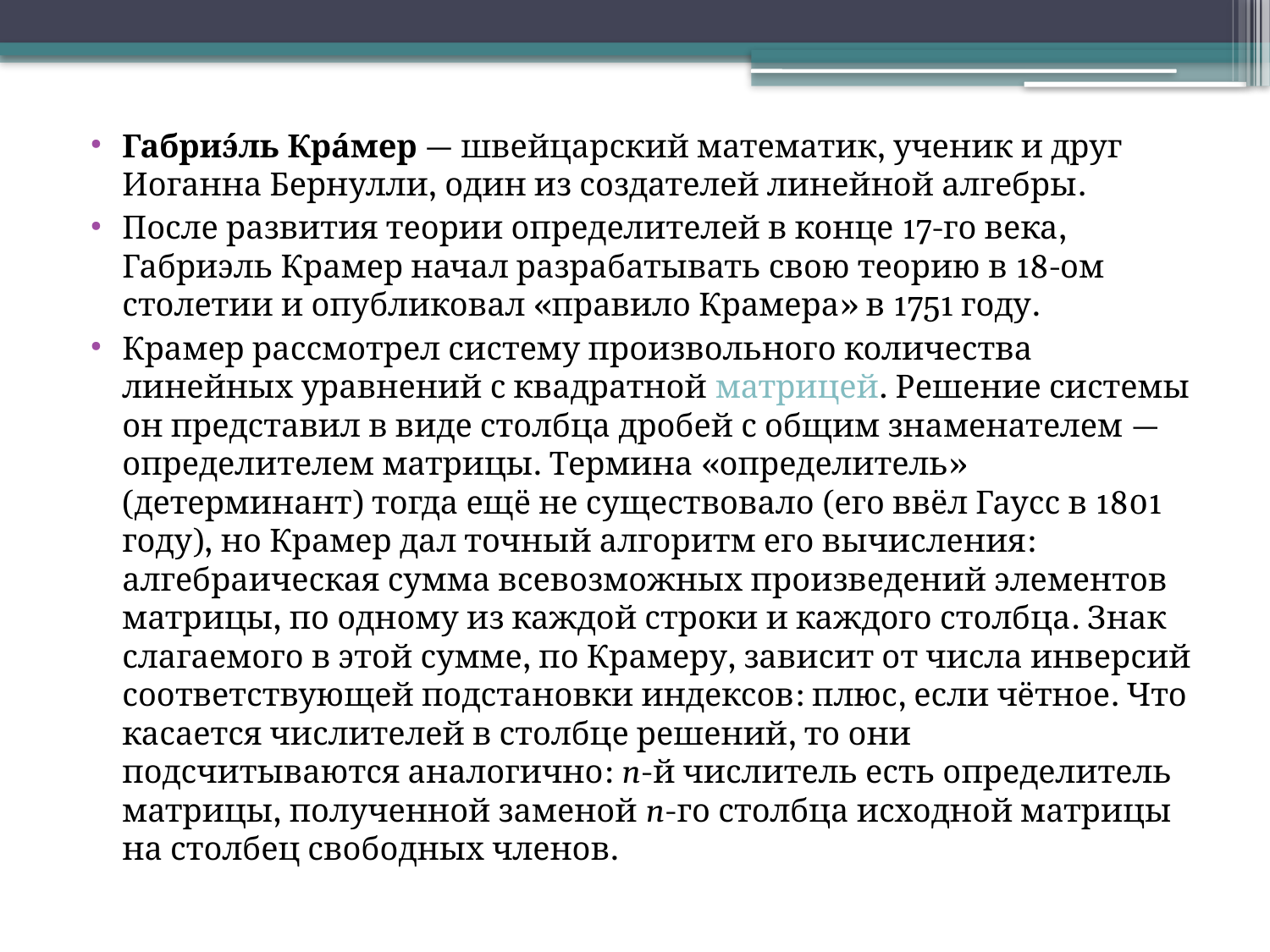

Габриэ́ль Кра́мер — швейцарский математик, ученик и друг Иоганна Бернулли, один из создателей линейной алгебры.
После развития теории определителей в конце 17-го века, Габриэль Крамер начал разрабатывать свою теорию в 18-ом столетии и опубликовал «правило Крамера» в 1751 году.
Крамер рассмотрел систему произвольного количества линейных уравнений с квадратной матрицей. Решение системы он представил в виде столбца дробей с общим знаменателем — определителем матрицы. Термина «определитель» (детерминант) тогда ещё не существовало (его ввёл Гаусс в 1801 году), но Крамер дал точный алгоритм его вычисления: алгебраическая сумма всевозможных произведений элементов матрицы, по одному из каждой строки и каждого столбца. Знак слагаемого в этой сумме, по Крамеру, зависит от числа инверсий соответствующей подстановки индексов: плюс, если чётное. Что касается числителей в столбце решений, то они подсчитываются аналогично: n-й числитель есть определитель матрицы, полученной заменой n-го столбца исходной матрицы на столбец свободных членов.